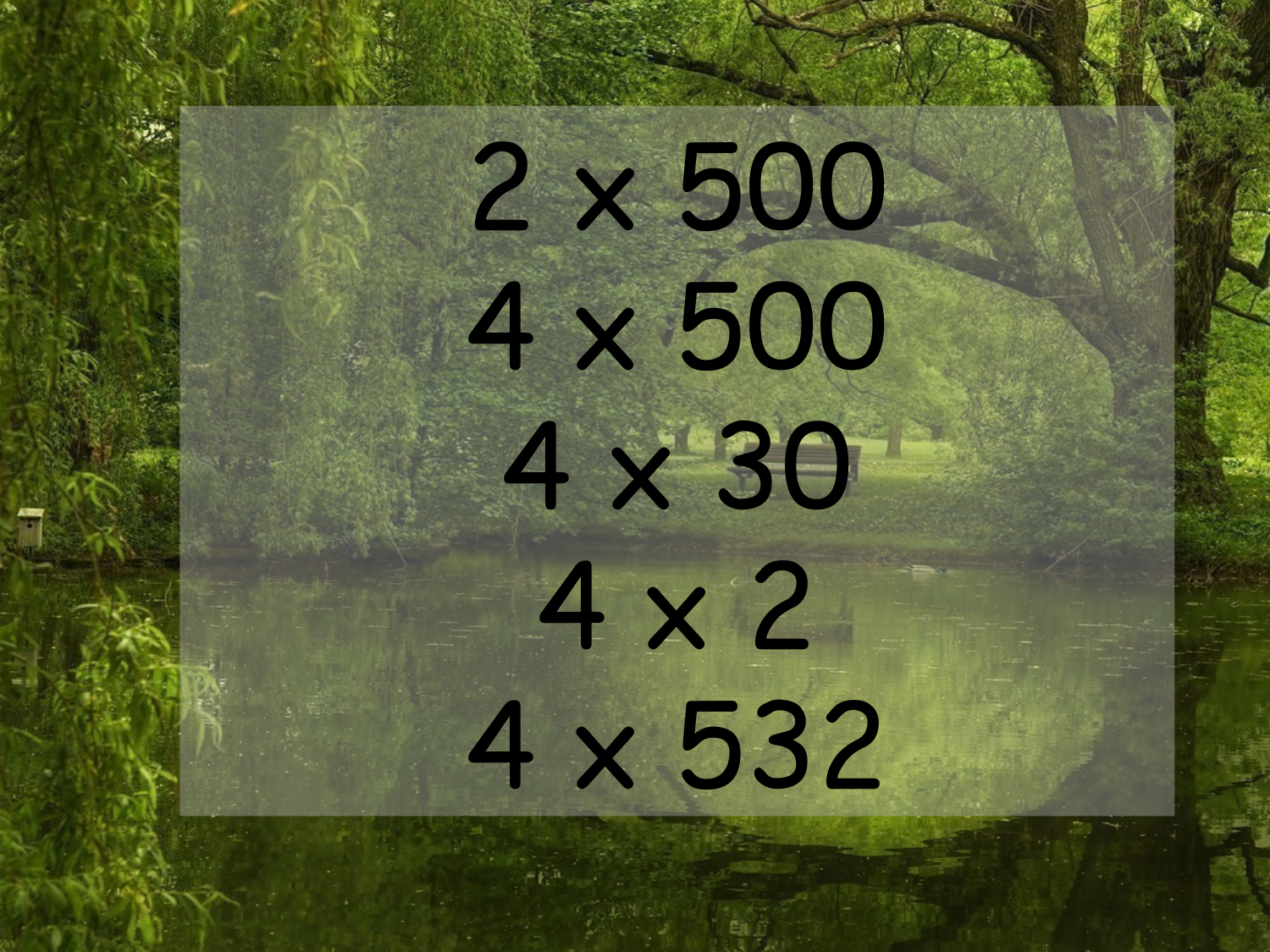

2 x 500
4 x 500
4 x 30
4 x 2
4 x 532